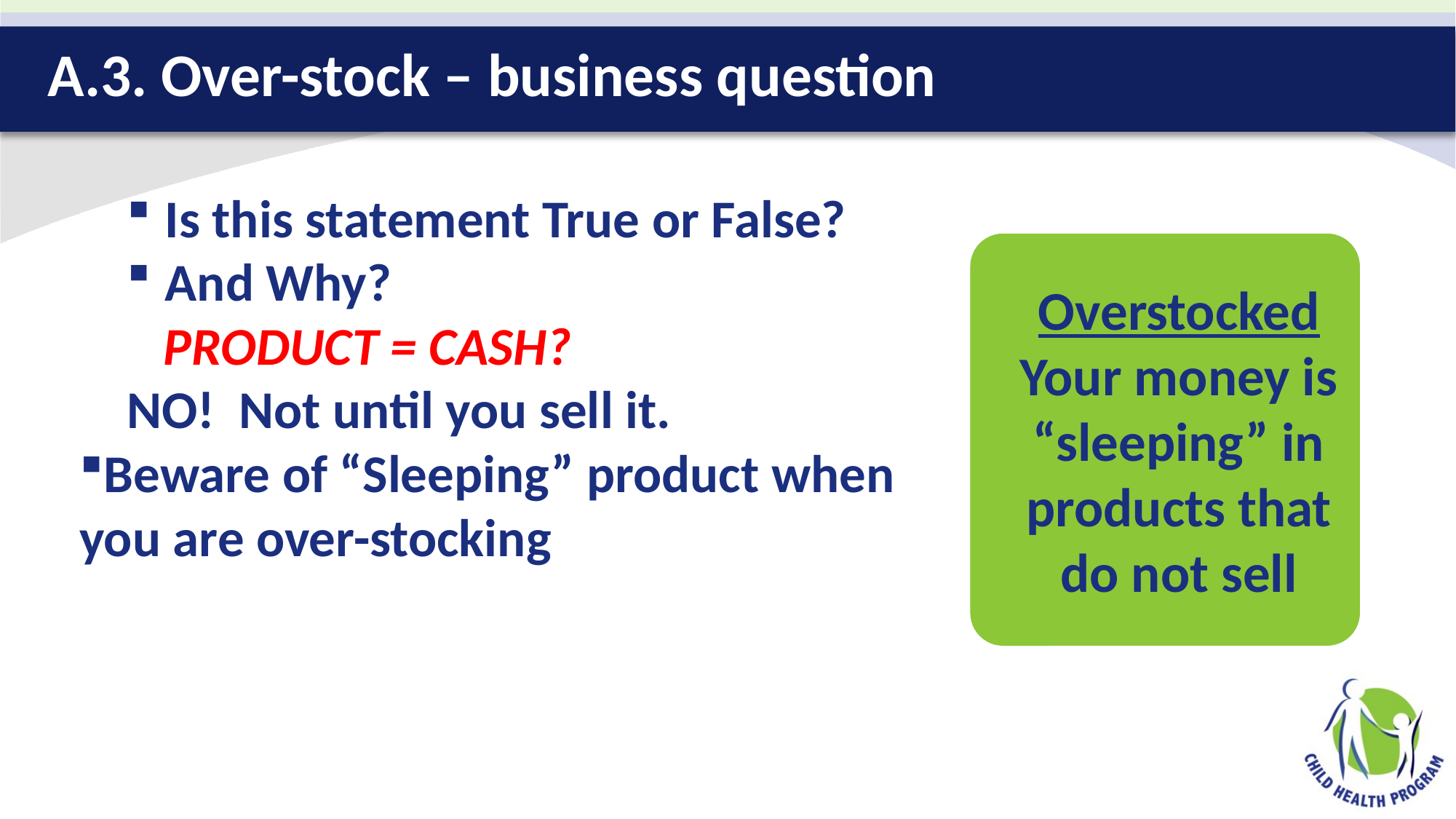

# A.3. Over-stock – business question
Is this statement True or False?
And Why?
   PRODUCT = CASH?
NO!  Not until you sell it.
Beware of “Sleeping” product when you are over-stocking

Overstocked
Your money is “sleeping” in products that do not sell